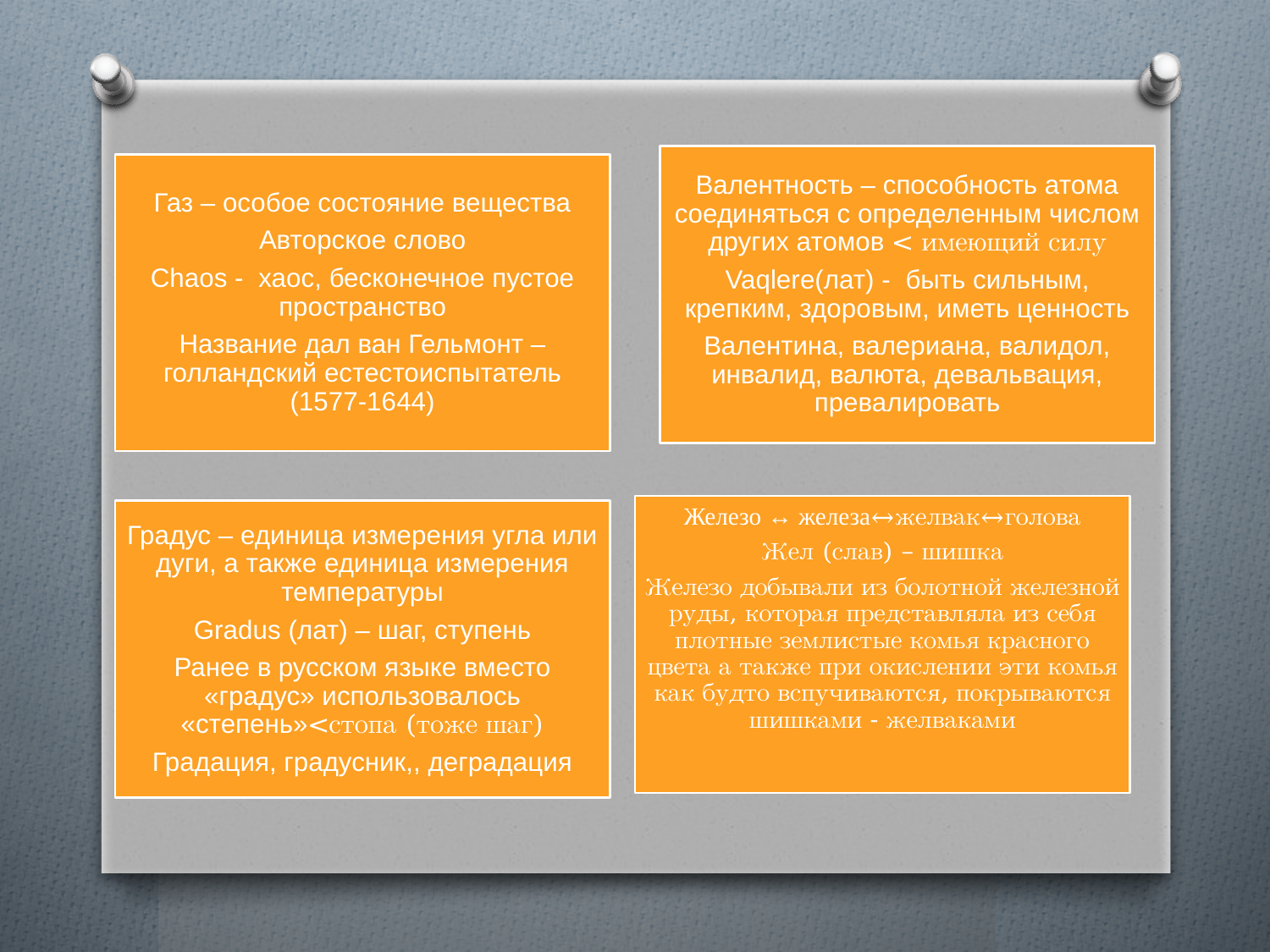

Газ – особое состояние вещества
Авторское слово
Chaos -  хаос, бесконечное пустое пространство
Название дал ван Гельмонт – голландский естестоиспытатель (1577-1644)
Валентность – способность атома соединяться с определенным числом других атомов < имеющий силу
Vaqlere(лат) -  быть сильным, крепким, здоровым, иметь ценность
Валентина, валериана, валидол, инвалид, валюта, девальвация, превалировать
Градус – единица измерения угла или дуги, а также единица измерения температуры
Gradus (лат) – шаг, ступень
Ранее в русском языке вместо «градус» использовалось «степень»<стопа (тоже шаг)
Градация, градусник,, деградация
Железо ↔ железа↔желвак↔голова
Жел (слав) – шишка
Железо добывали из болотной железной руды, которая представляла из себя плотные землистые комья красного цвета а также при окислении эти комья как будто вспучиваются, покрываются шишками - желваками